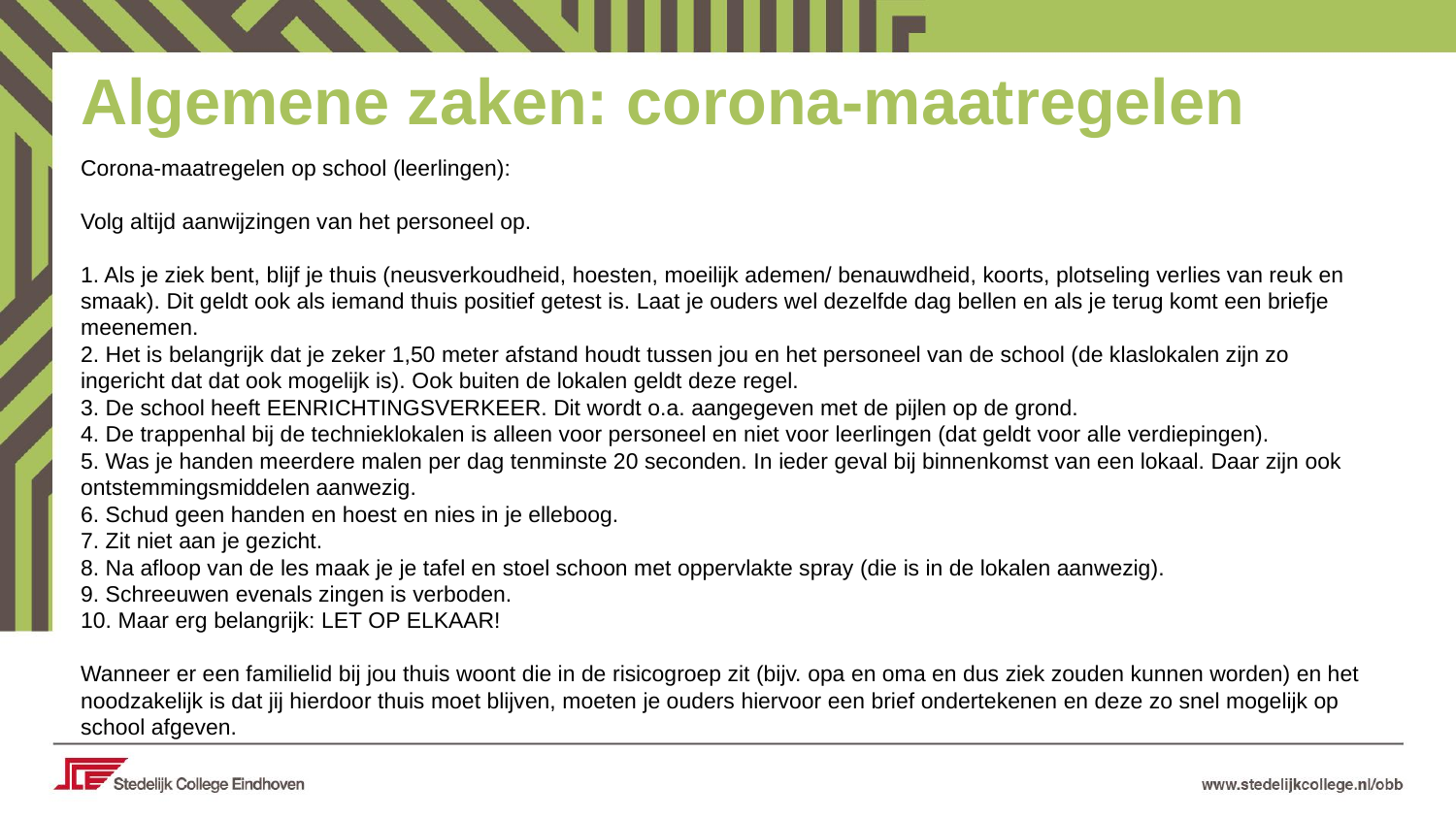

Algemene zaken: corona-maatregelen
Corona-maatregelen op school (leerlingen):

Volg altijd aanwijzingen van het personeel op.

1. Als je ziek bent, blijf je thuis (neusverkoudheid, hoesten, moeilijk ademen/ benauwdheid, koorts, plotseling verlies van reuk en smaak). Dit geldt ook als iemand thuis positief getest is. Laat je ouders wel dezelfde dag bellen en als je terug komt een briefje meenemen.
2. Het is belangrijk dat je zeker 1,50 meter afstand houdt tussen jou en het personeel van de school (de klaslokalen zijn zo ingericht dat dat ook mogelijk is). Ook buiten de lokalen geldt deze regel.
3. De school heeft EENRICHTINGSVERKEER. Dit wordt o.a. aangegeven met de pijlen op de grond.
4. De trappenhal bij de technieklokalen is alleen voor personeel en niet voor leerlingen (dat geldt voor alle verdiepingen).
5. Was je handen meerdere malen per dag tenminste 20 seconden. In ieder geval bij binnenkomst van een lokaal. Daar zijn ook ontstemmingsmiddelen aanwezig.
6. Schud geen handen en hoest en nies in je elleboog.
7. Zit niet aan je gezicht.
8. Na afloop van de les maak je je tafel en stoel schoon met oppervlakte spray (die is in de lokalen aanwezig).
9. Schreeuwen evenals zingen is verboden.
10. Maar erg belangrijk: LET OP ELKAAR!

Wanneer er een familielid bij jou thuis woont die in de risicogroep zit (bijv. opa en oma en dus ziek zouden kunnen worden) en het noodzakelijk is dat jij hierdoor thuis moet blijven, moeten je ouders hiervoor een brief ondertekenen en deze zo snel mogelijk op school afgeven.